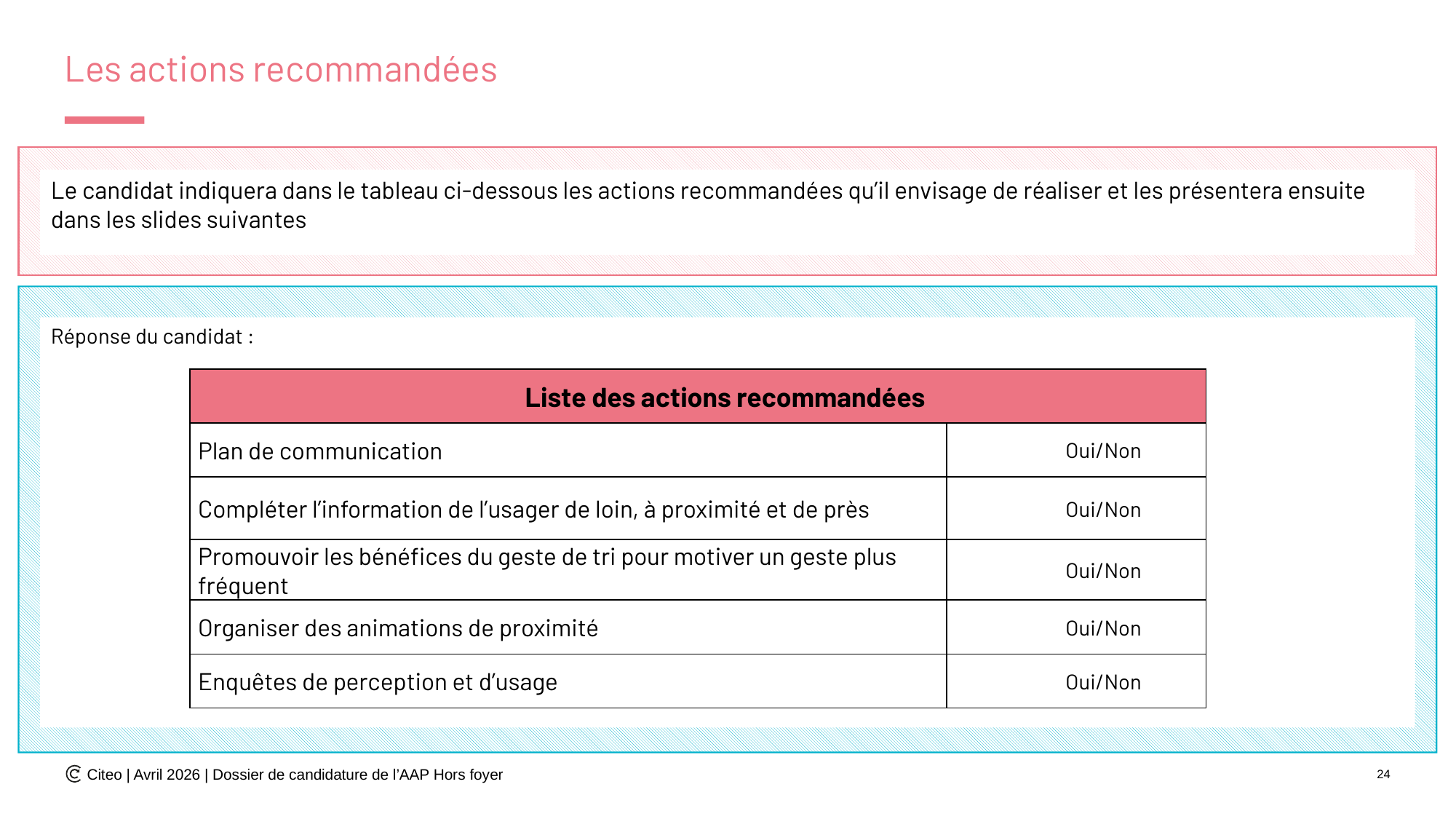

# Les actions recommandées

Le candidat indiquera dans le tableau ci-dessous les actions recommandées qu’il envisage de réaliser et les présentera ensuite dans les slides suivantes

Réponse du candidat :
Réponse du candidat :

| Liste des actions recommandées |  |
| --- | --- |
| Plan de communication | Oui/Non |
| Compléter l’information de l’usager de loin, à proximité et de près | Oui/Non |
| Promouvoir les bénéfices du geste de tri pour motiver un geste plus fréquent | Oui/Non |
| Organiser des animations de proximité | Oui/Non |
| Enquêtes de perception et d’usage | Oui/Non |
Citeo | Avril 2026 | Dossier de candidature de l’AAP Hors foyer
24